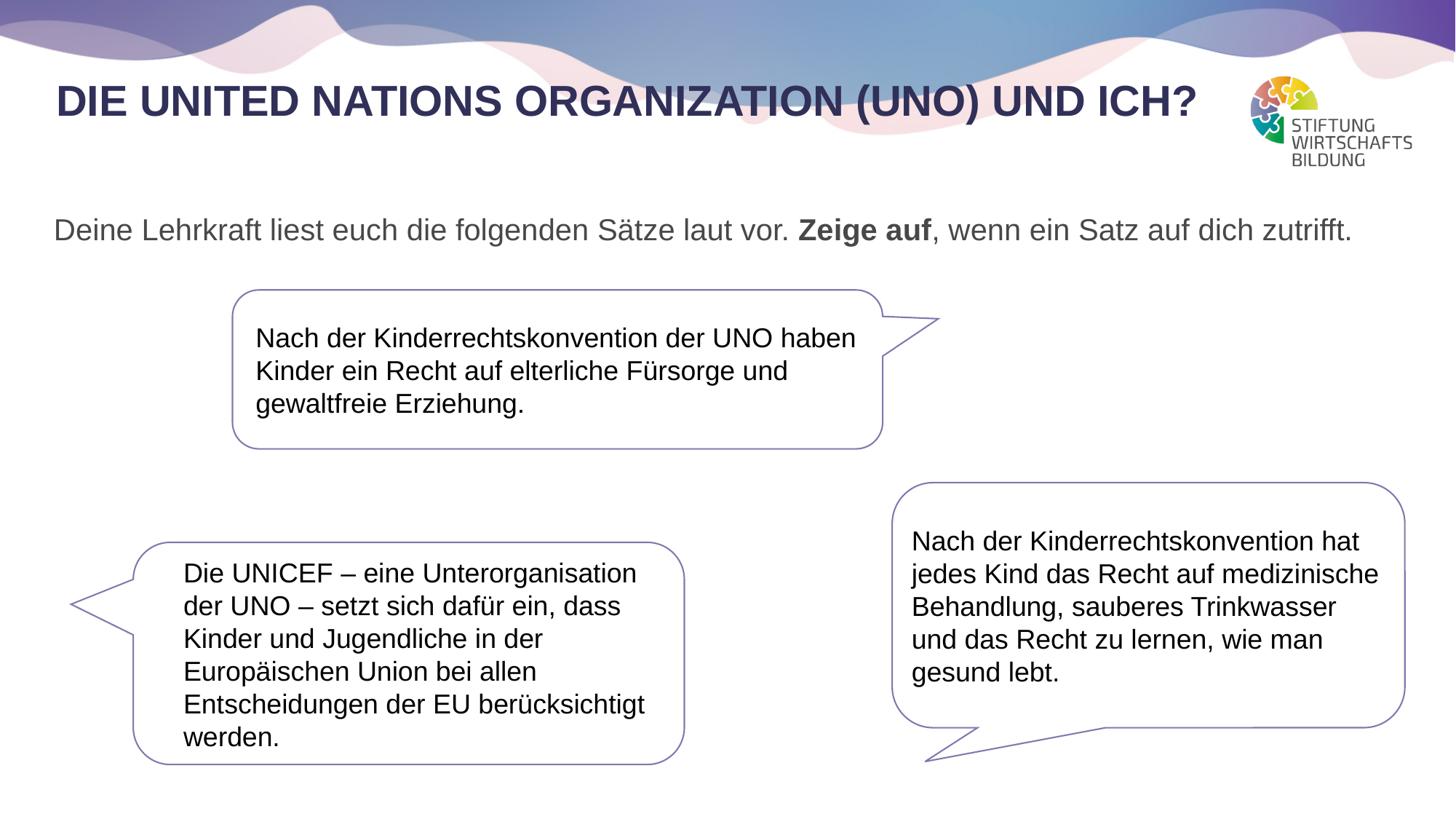

# Die United Nations Organization (UNO) und ich?
Deine Lehrkraft liest euch die folgenden Sätze laut vor. Zeige auf, wenn ein Satz auf dich zutrifft.

Nach der Kinderrechtskonvention der UNO haben Kinder ein Recht auf elterliche Fürsorge und gewaltfreie Erziehung.

Nach der Kinderrechtskonvention hat jedes Kind das Recht auf medizinische Behandlung, sauberes Trinkwasser und das Recht zu lernen, wie man gesund lebt.

Die UNICEF – eine Unterorganisation der UNO – setzt sich dafür ein, dass Kinder und Jugendliche in der Europäischen Union bei allen Entscheidungen der EU berücksichtigt werden.